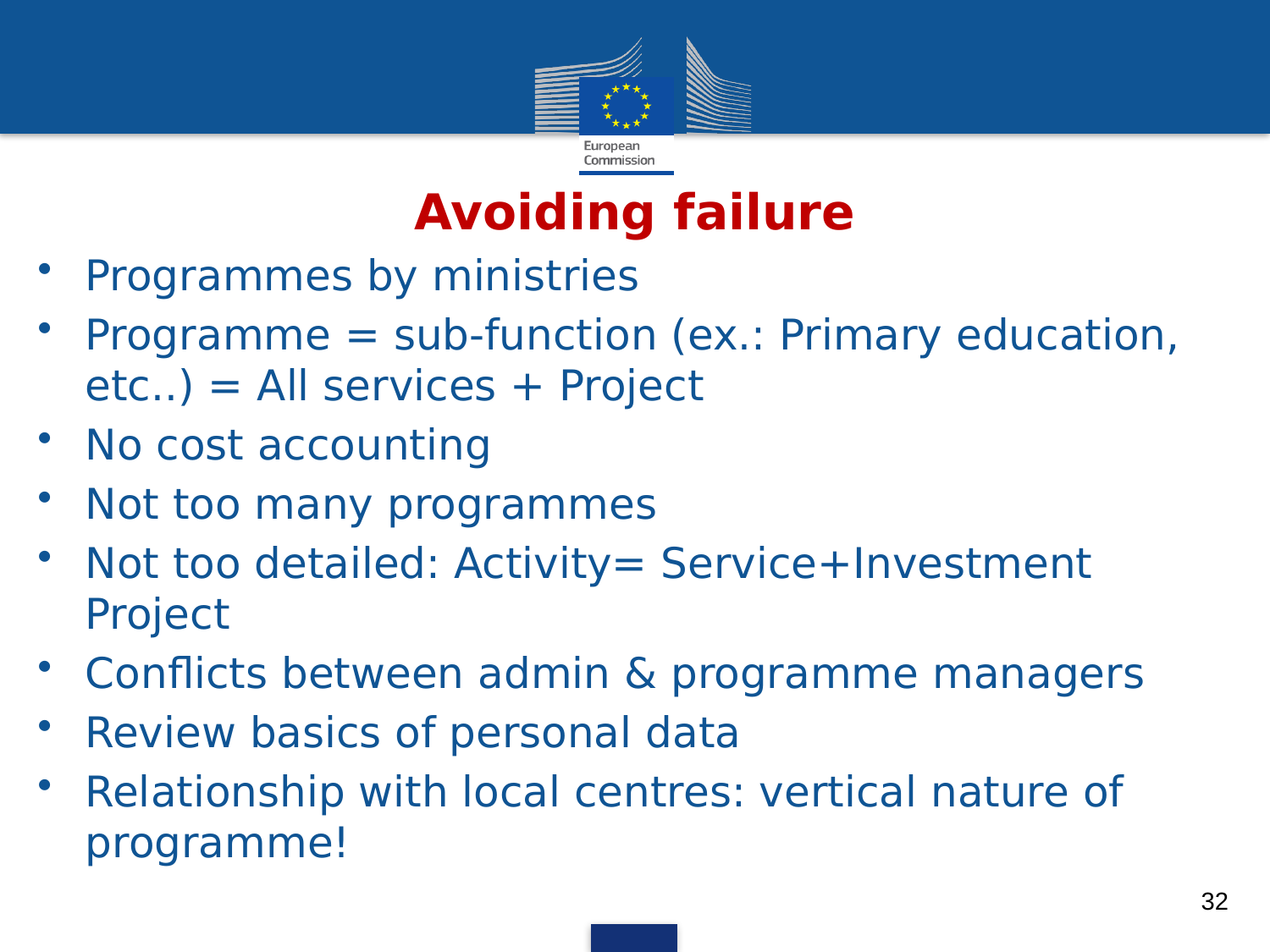

# Avoiding failure
Programmes by ministries
Programme = sub-function (ex.: Primary education, etc..) = All services + Project
No cost accounting
Not too many programmes
Not too detailed: Activity= Service+Investment Project
Conflicts between admin & programme managers
Review basics of personal data
Relationship with local centres: vertical nature of programme!

32